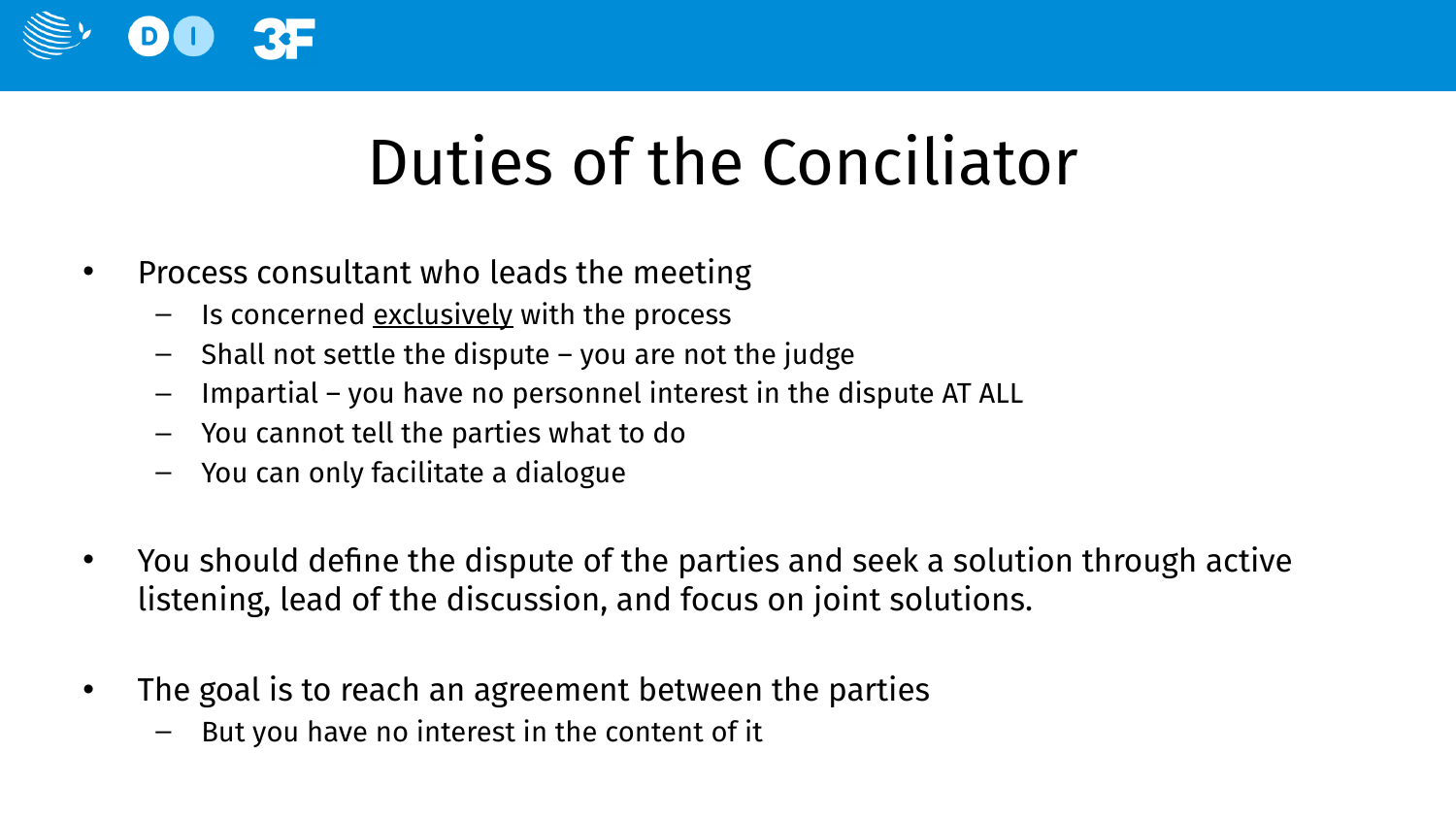

# Duties of the Conciliator
Process consultant who leads the meeting
Is concerned exclusively with the process
Shall not settle the dispute – you are not the judge
Impartial – you have no personnel interest in the dispute AT ALL
You cannot tell the parties what to do
You can only facilitate a dialogue

You should define the dispute of the parties and seek a solution through active listening, lead of the discussion, and focus on joint solutions.

The goal is to reach an agreement between the parties
But you have no interest in the content of it